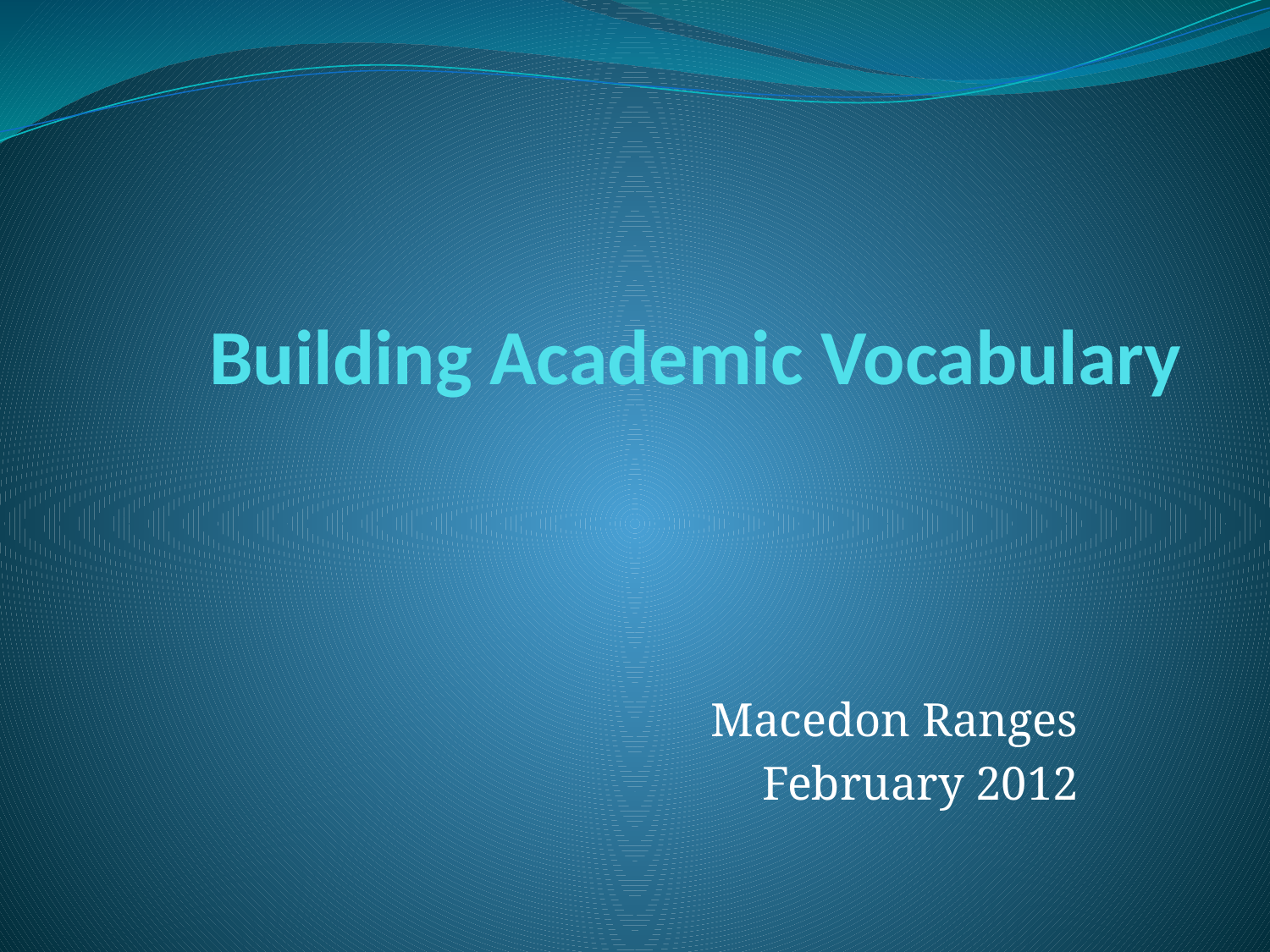

# Building Academic Vocabulary
Macedon Ranges
February 2012